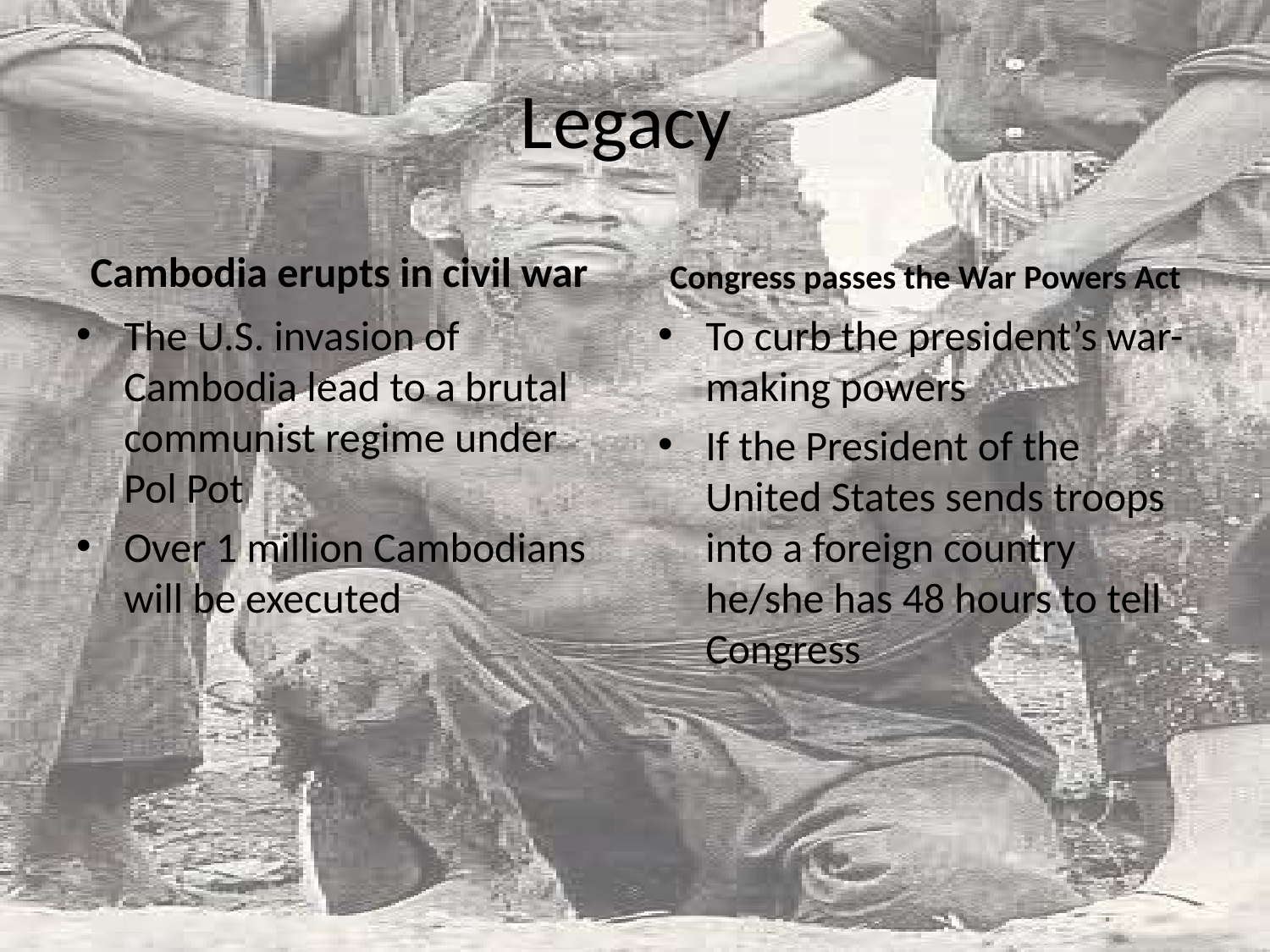

# Legacy
Cambodia erupts in civil war
Congress passes the War Powers Act
The U.S. invasion of Cambodia lead to a brutal communist regime under Pol Pot
Over 1 million Cambodians will be executed
To curb the president’s war-making powers
If the President of the United States sends troops into a foreign country he/she has 48 hours to tell Congress